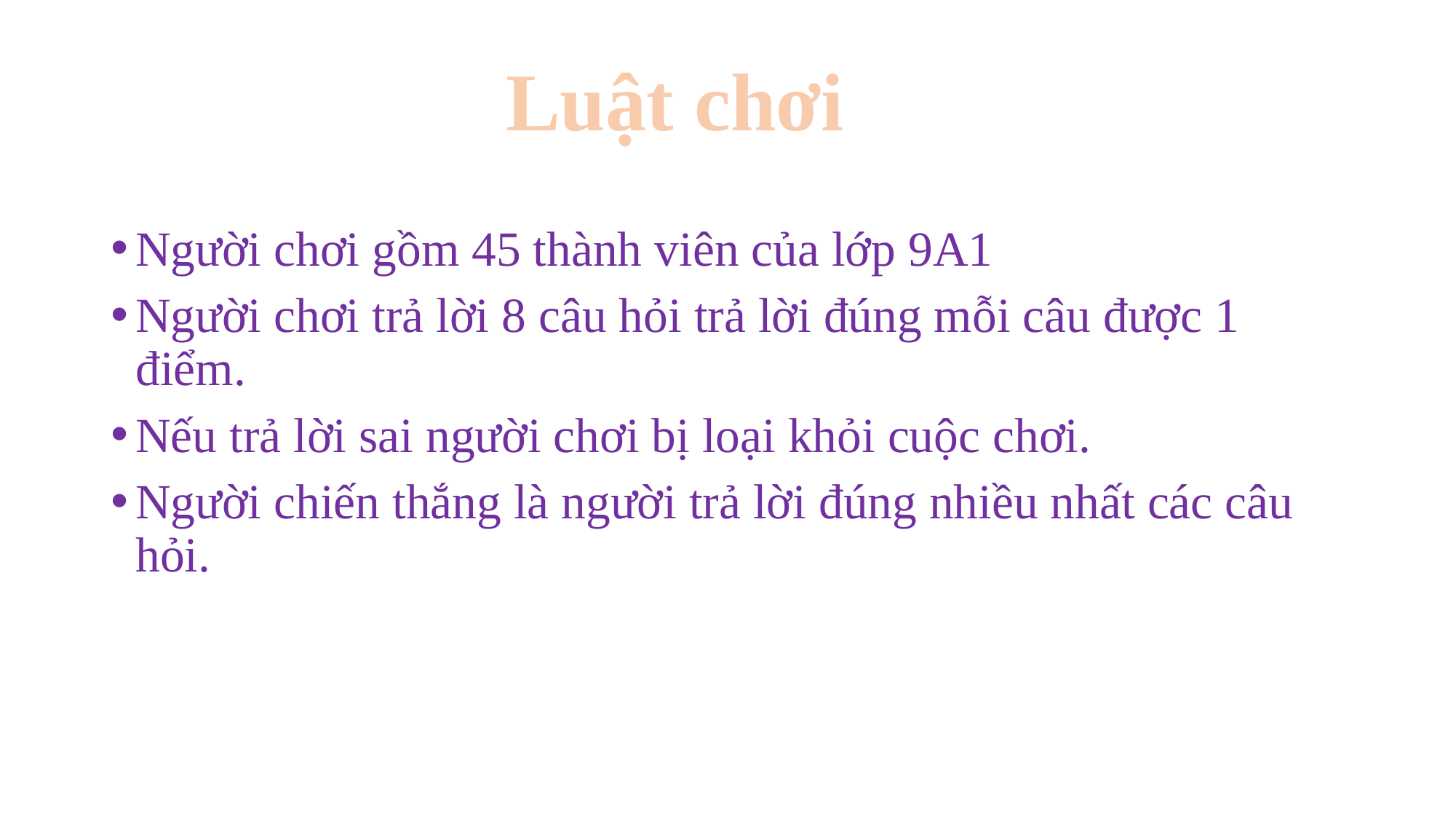

Luật chơi
Người chơi gồm 45 thành viên của lớp 9A1
Người chơi trả lời 8 câu hỏi trả lời đúng mỗi câu được 1 điểm.
Nếu trả lời sai người chơi bị loại khỏi cuộc chơi.
Người chiến thắng là người trả lời đúng nhiều nhất các câu hỏi.